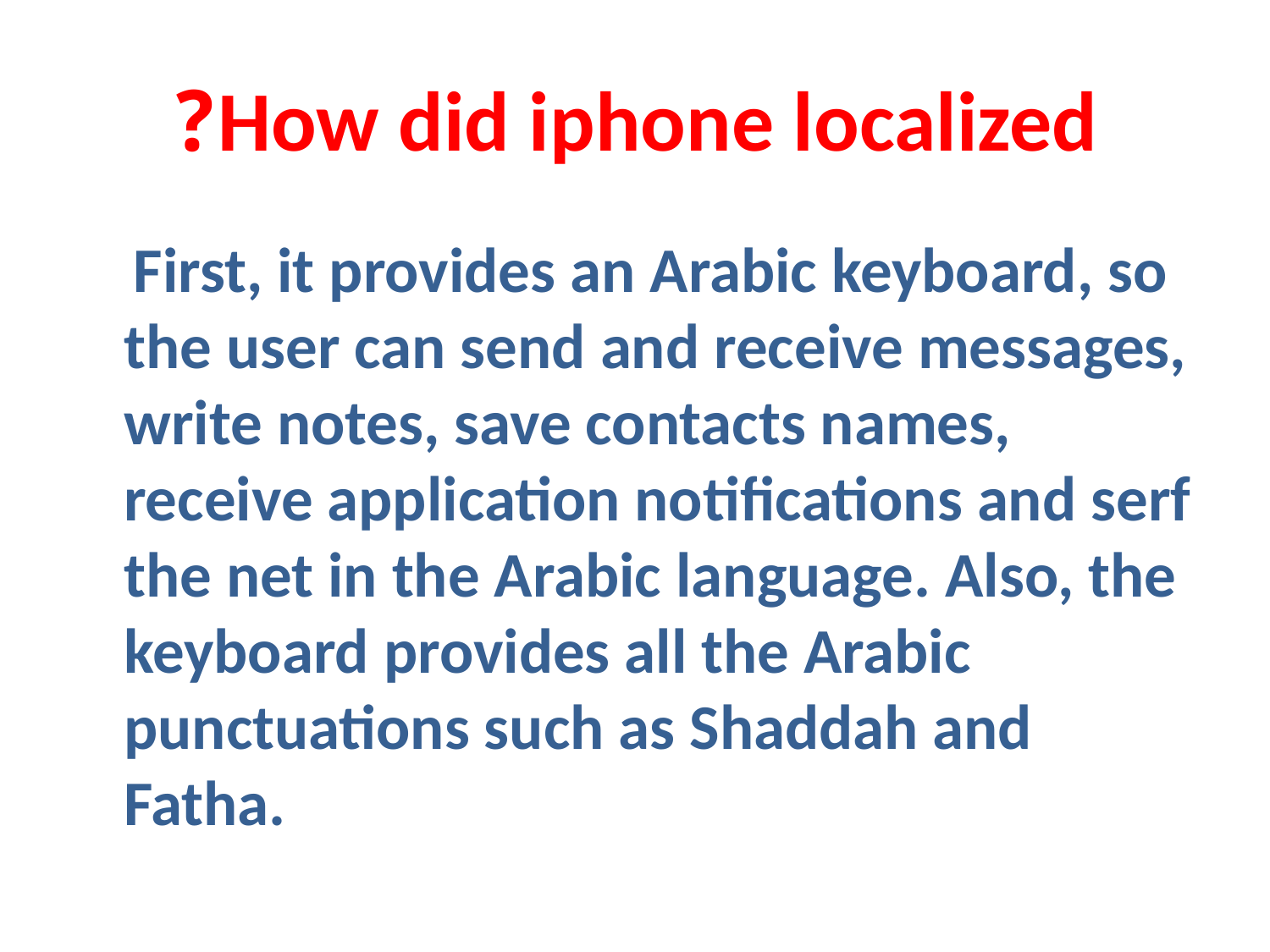

# How did iphone localized?
    First, it provides an Arabic keyboard, so the user can send and receive messages, write notes, save contacts names, receive application notifications and serf the net in the Arabic language. Also, the keyboard provides all the Arabic punctuations such as Shaddah and Fatha.